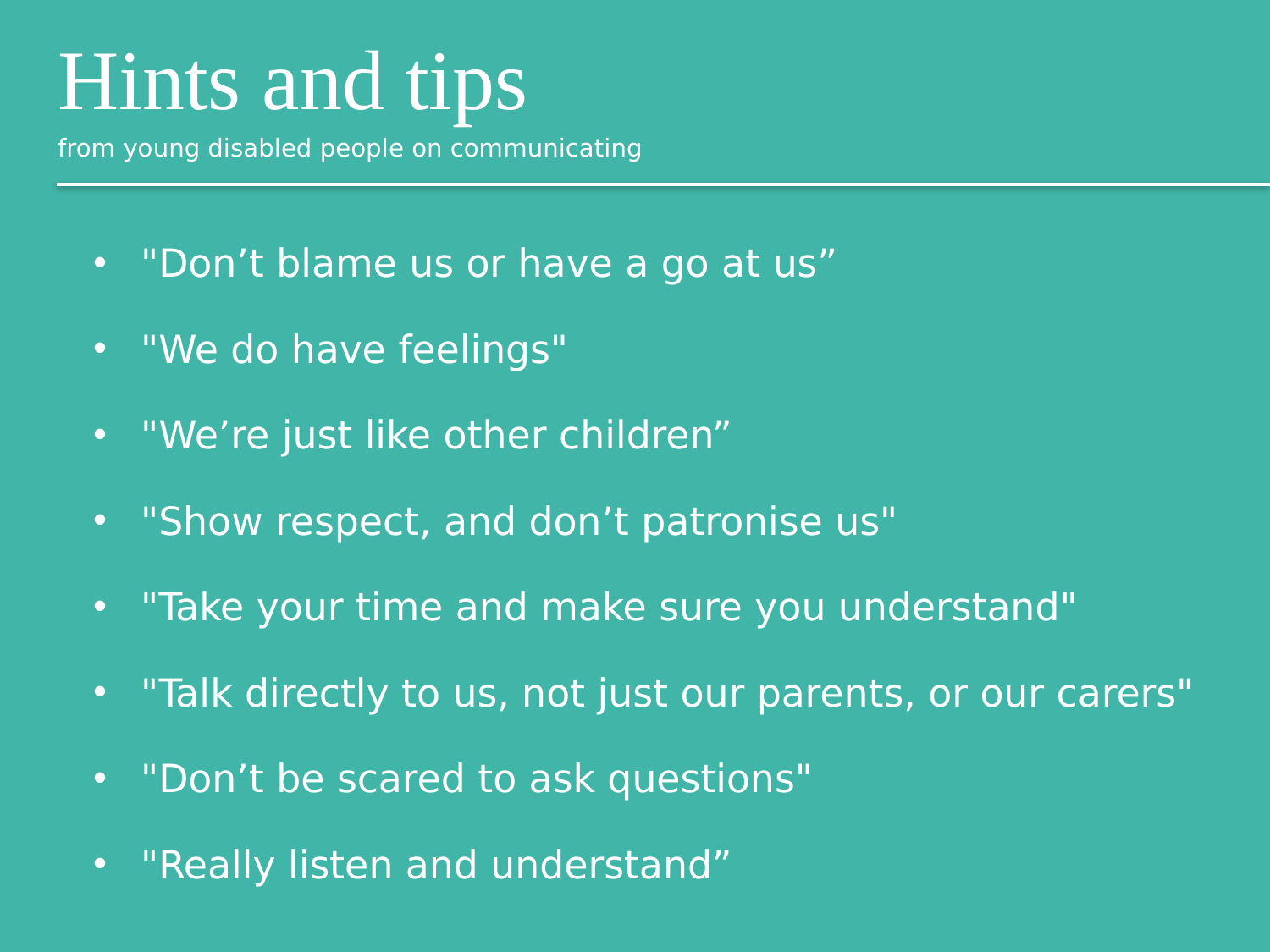

Hints and tips
from young disabled people on communicating
"Don’t blame us or have a go at us”
"We do have feelings"
"We’re just like other children”
"Show respect, and don’t patronise us"
"Take your time and make sure you understand"
"Talk directly to us, not just our parents, or our carers"
"Don’t be scared to ask questions"
"Really listen and understand”